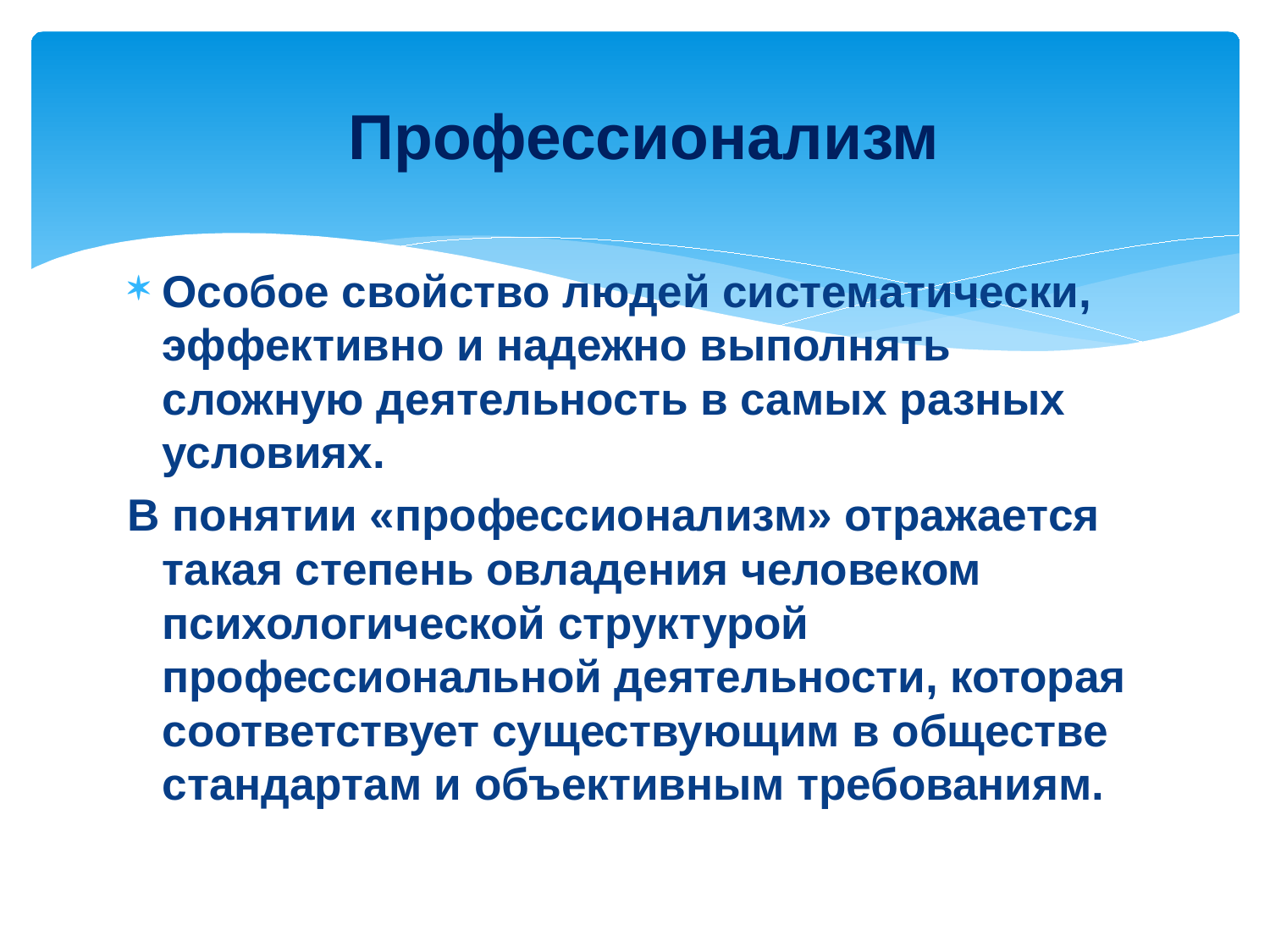

# Профессионализм
Особое свойство людей систематически, эффективно и надежно выполнять сложную деятельность в самых разных условиях.
В понятии «профессионализм» отражается такая степень овладения человеком психологической структурой профессиональной деятельности, которая соответствует существующим в обществе стандартам и объективным требованиям.